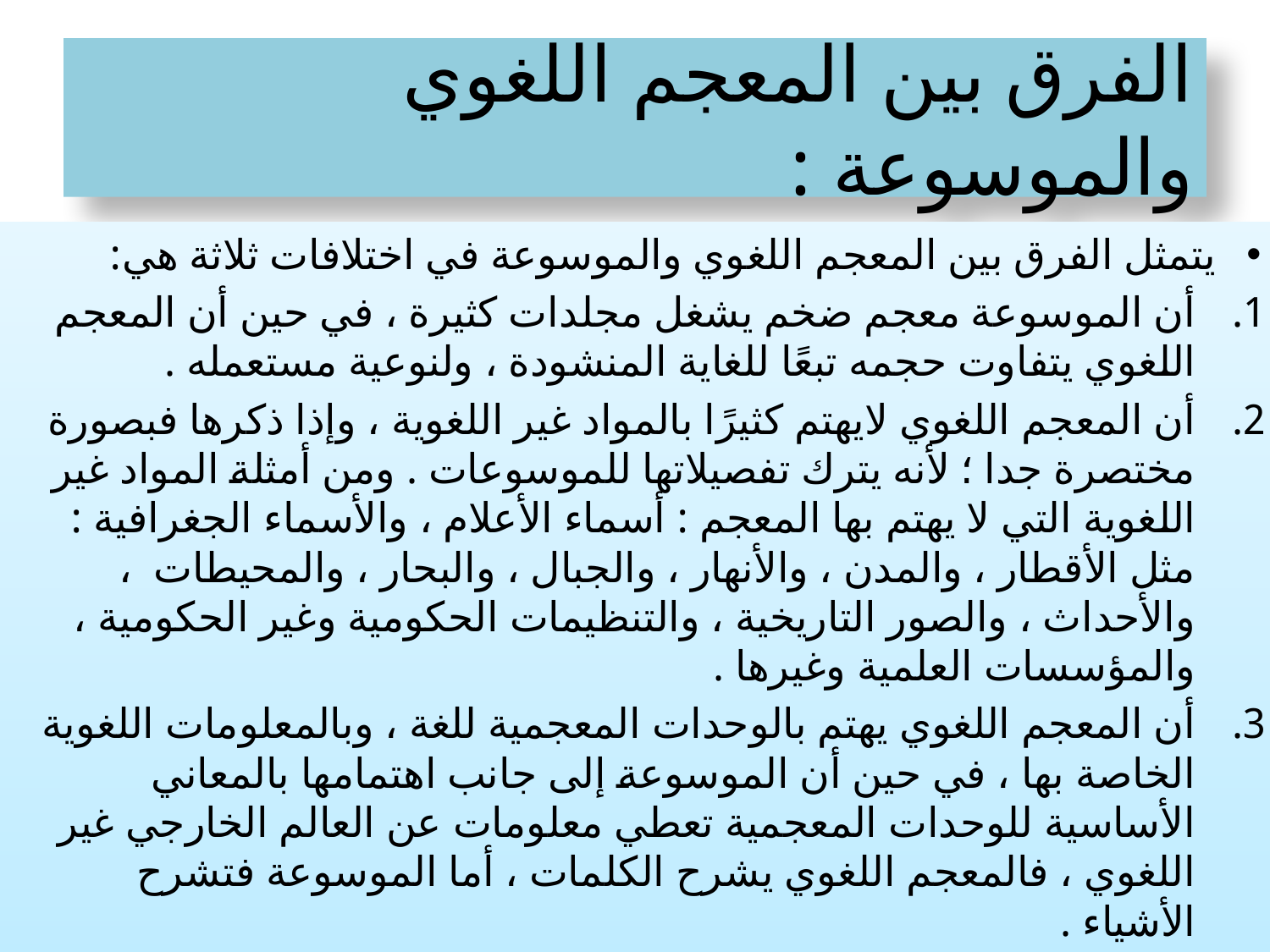

# الفرق بين المعجم اللغوي والموسوعة :
يتمثل الفرق بين المعجم اللغوي والموسوعة في اختلافات ثلاثة هي:
أن الموسوعة معجم ضخم يشغل مجلدات كثيرة ، في حين أن المعجم اللغوي يتفاوت حجمه تبعًا للغاية المنشودة ، ولنوعية مستعمله .
أن المعجم اللغوي لايهتم كثيرًا بالمواد غير اللغوية ، وإذا ذكرها فبصورة مختصرة جدا ؛ لأنه يترك تفصيلاتها للموسوعات . ومن أمثلة المواد غير اللغوية التي لا يهتم بها المعجم : أسماء الأعلام ، والأسماء الجغرافية : مثل الأقطار ، والمدن ، والأنهار ، والجبال ، والبحار ، والمحيطات  ، والأحداث ، والصور التاريخية ، والتنظيمات الحكومية وغير الحكومية ، والمؤسسات العلمية وغيرها .
أن المعجم اللغوي يهتم بالوحدات المعجمية للغة ، وبالمعلومات اللغوية الخاصة بها ، في حين أن الموسوعة إلى جانب اهتمامها بالمعاني الأساسية للوحدات المعجمية تعطي معلومات عن العالم الخارجي غير اللغوي ، فالمعجم اللغوي يشرح الكلمات ، أما الموسوعة فتشرح الأشياء .